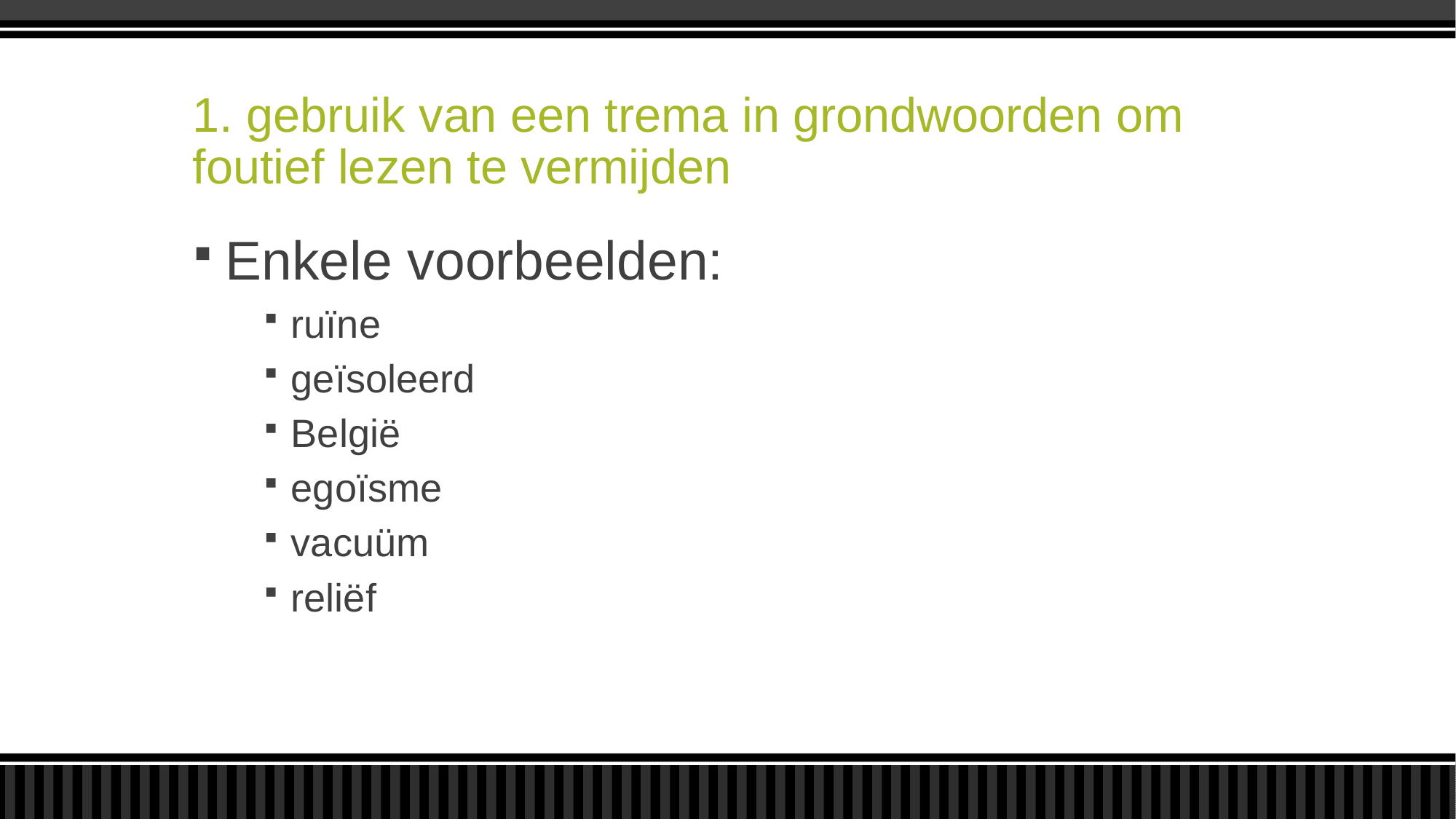

# 1. gebruik van een trema in grondwoorden om foutief lezen te vermijden
Enkele voorbeelden:
ruïne
geïsoleerd
België
egoïsme
vacuüm
reliëf